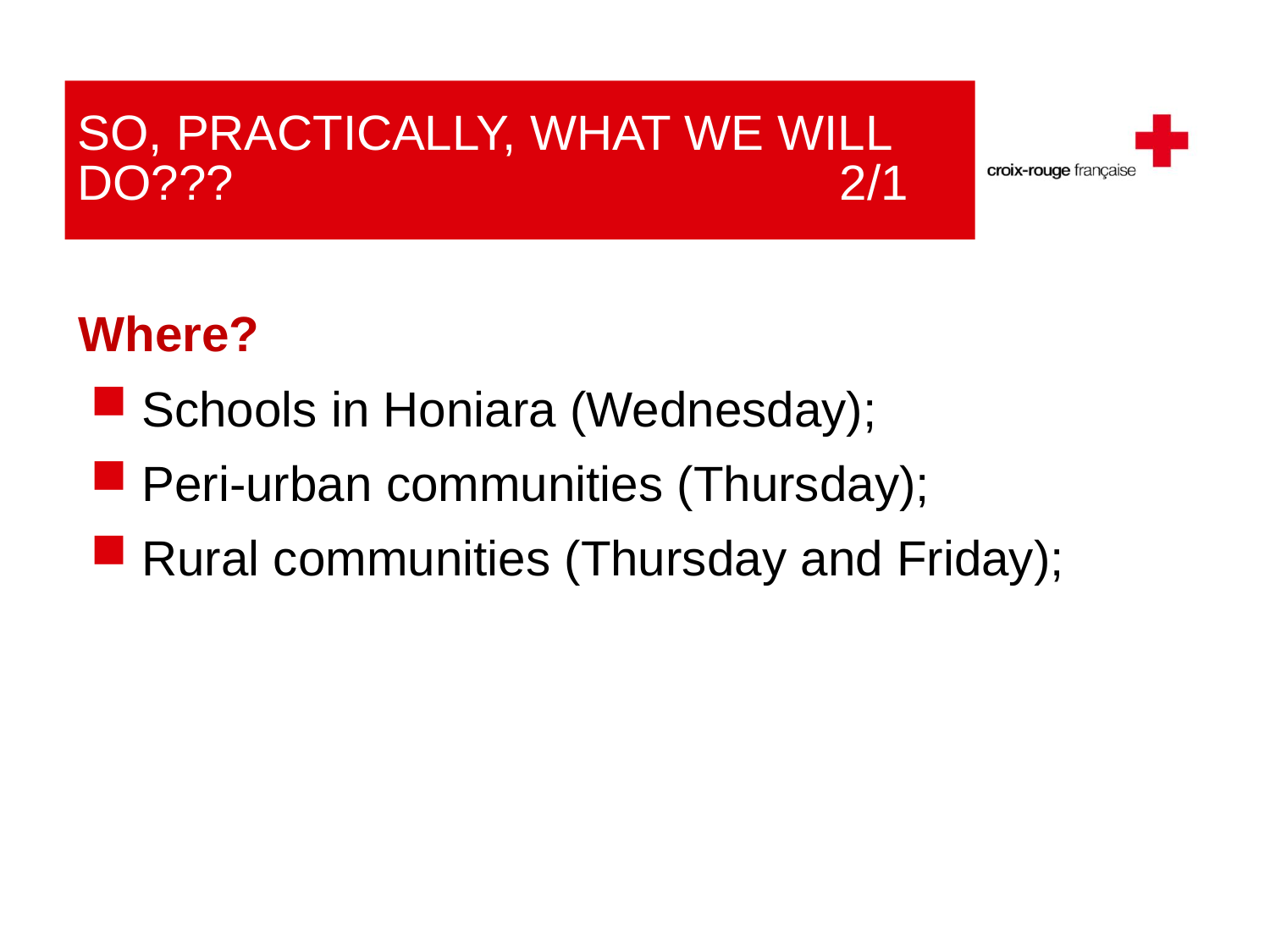

# So, practically, what we will do???					2/1
Where?
 Schools in Honiara (Wednesday);
 Peri-urban communities (Thursday);
 Rural communities (Thursday and Friday);